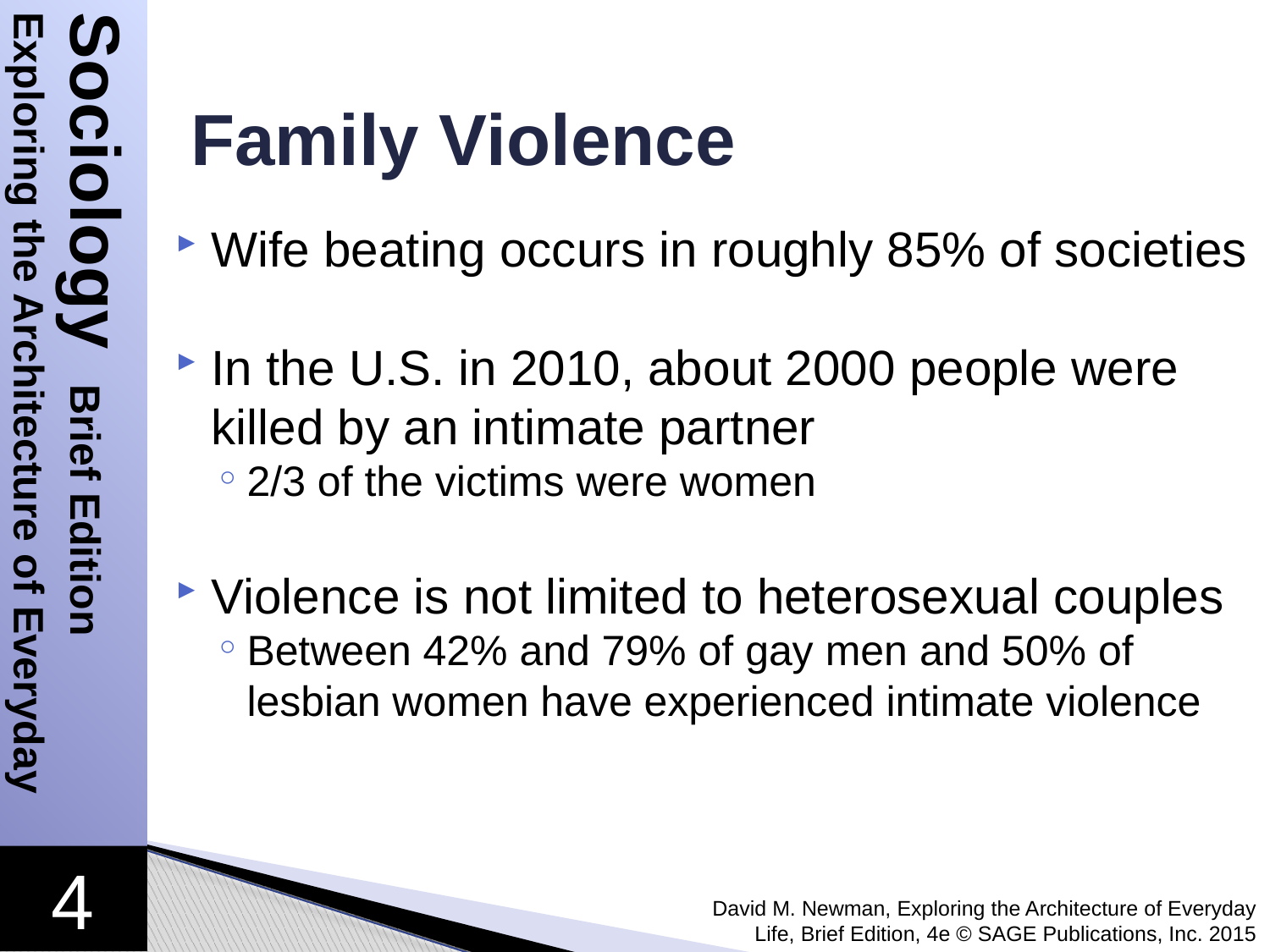

# Family Violence
Wife beating occurs in roughly 85% of societies

In the U.S. in 2010, about 2000 people were killed by an intimate partner
2/3 of the victims were women

Violence is not limited to heterosexual couples
Between 42% and 79% of gay men and 50% of lesbian women have experienced intimate violence
David M. Newman, Exploring the Architecture of Everyday Life, Brief Edition, 4e © SAGE Publications, Inc. 2015